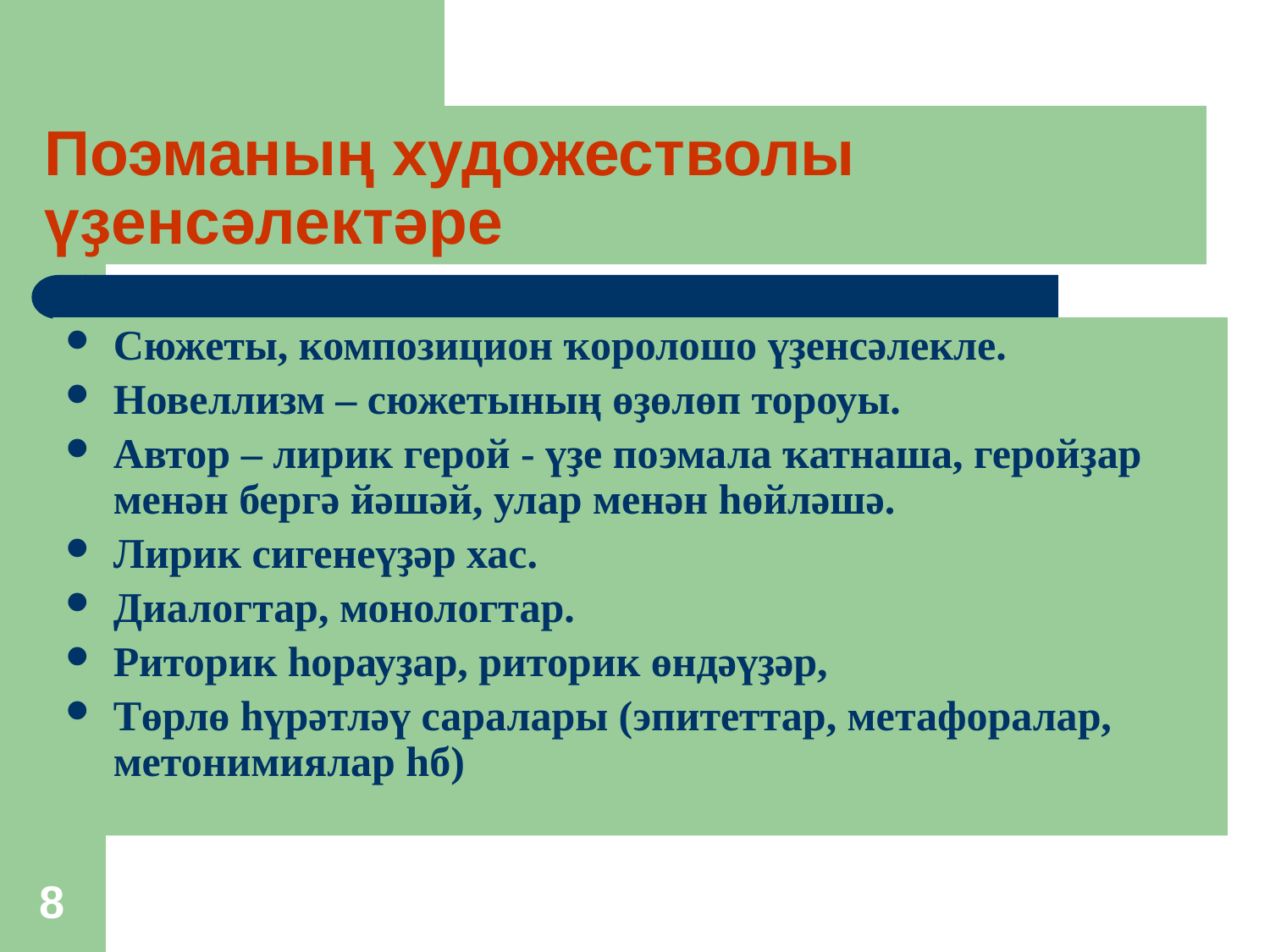

# Поэманың художестволы үҙенсәлектәре
Сюжеты, композицион ҡоролошо үҙенсәлекле.
Новеллизм – сюжетының өҙөлөп тороуы.
Автор – лирик герой - үҙе поэмала ҡатнаша, геройҙар менән бергә йәшәй, улар менән һөйләшә.
Лирик сигенеүҙәр хас.
Диалогтар, монологтар.
Риторик һорауҙар, риторик өндәүҙәр,
Төрлө һүрәтләү саралары (эпитеттар, метафоралар, метонимиялар һб)
8